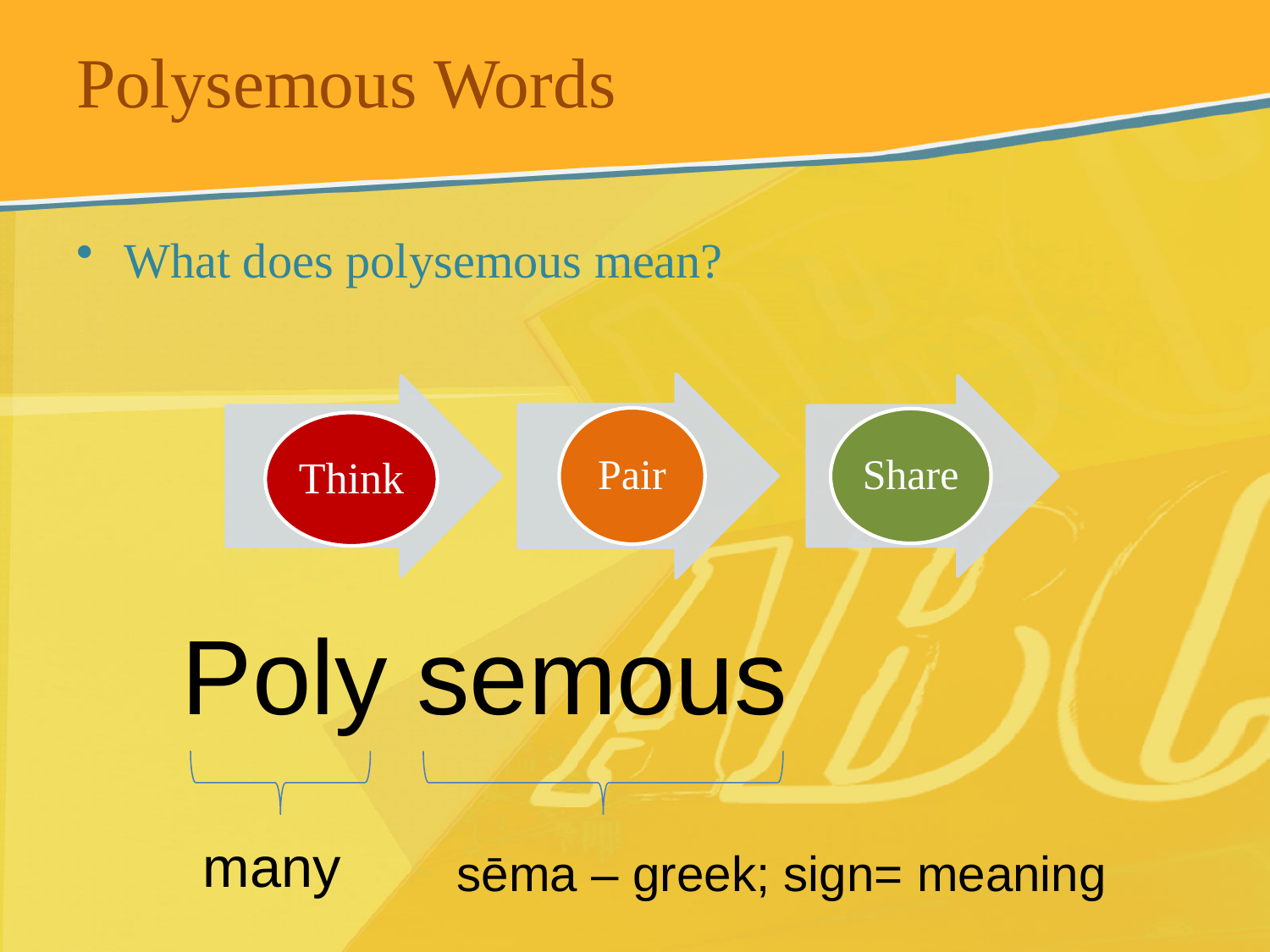

# Polysemous Words

Think

Pair

Share
What does polysemous mean?

Poly semous

many
sēma – greek; sign= meaning